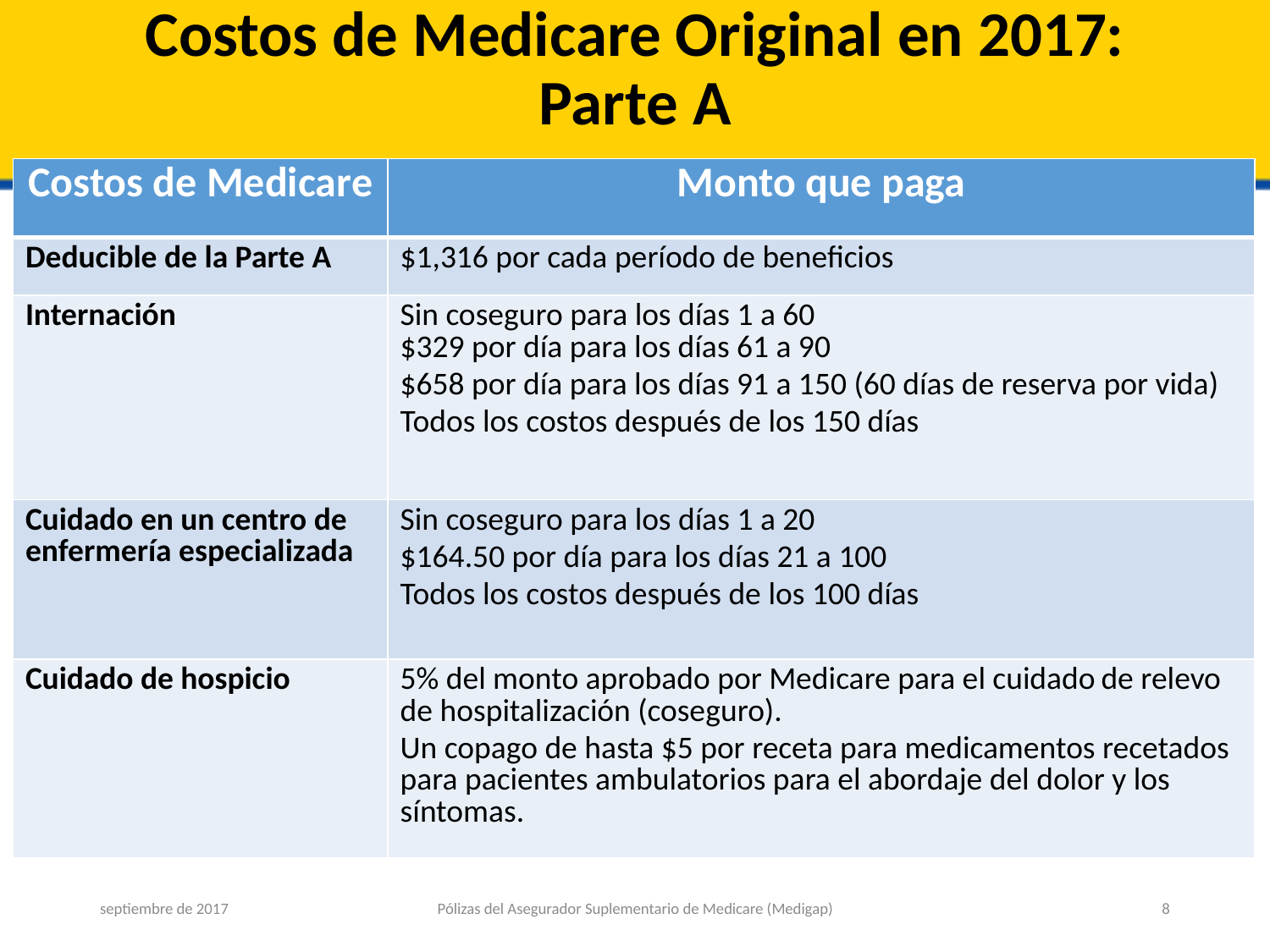

# Costos de Medicare Original en 2017: Parte A
| Costos de Medicare | Monto que paga |
| --- | --- |
| Deducible de la Parte A | $1,316 por cada período de beneficios |
| Internación | Sin coseguro para los días 1 a 60 $329 por día para los días 61 a 90 $658 por día para los días 91 a 150 (60 días de reserva por vida) Todos los costos después de los 150 días |
| Cuidado en un centro de enfermería especializada | Sin coseguro para los días 1 a 20 $164.50 por día para los días 21 a 100 Todos los costos después de los 100 días |
| Cuidado de hospicio | 5% del monto aprobado por Medicare para el cuidado de relevo de hospitalización (coseguro). Un copago de hasta $5 por receta para medicamentos recetados para pacientes ambulatorios para el abordaje del dolor y los síntomas. |
septiembre de 2017
Pólizas del Asegurador Suplementario de Medicare (Medigap)
8